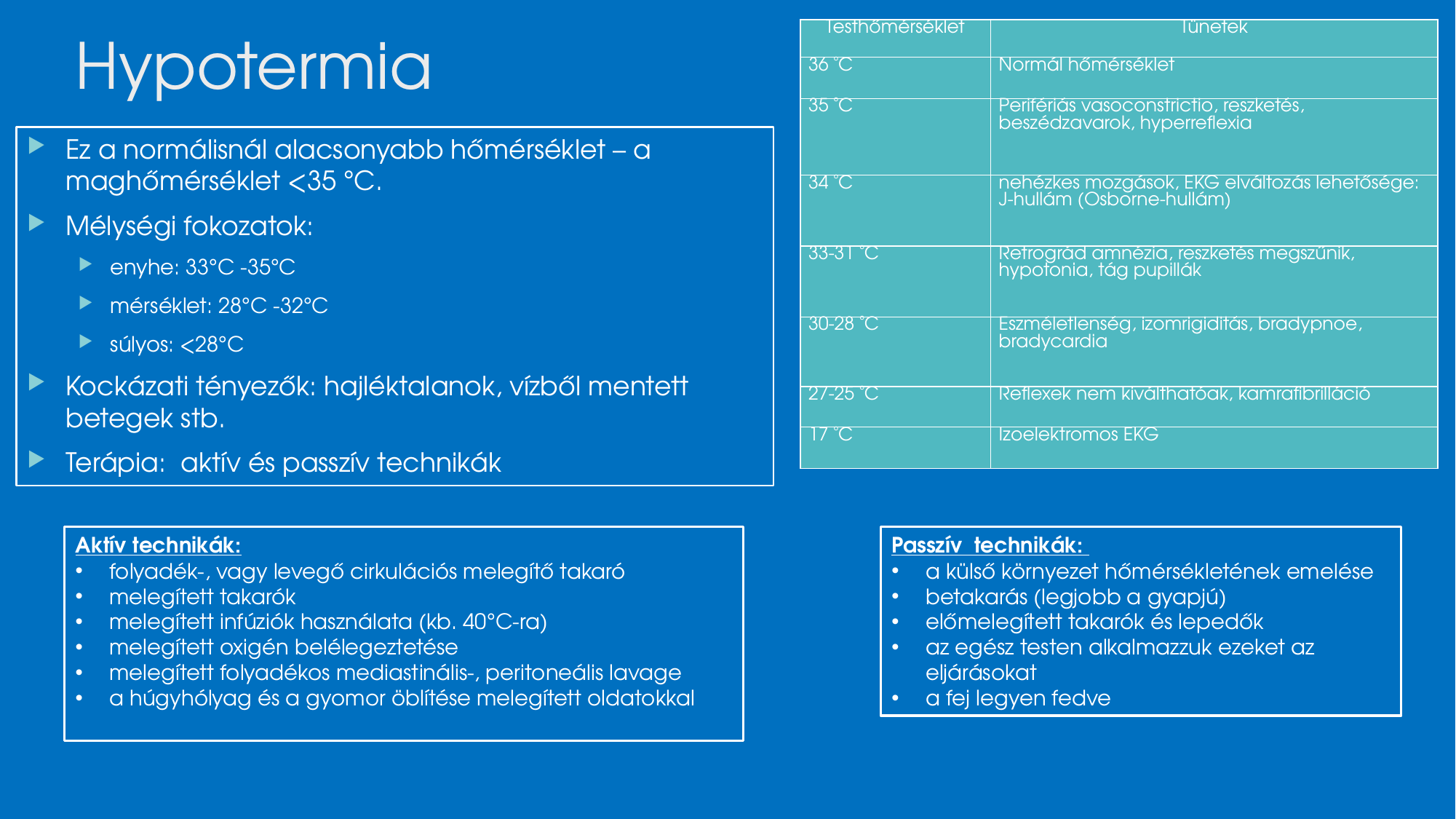

# Hypotermia
| Testhőmérséklet | Tünetek |
| --- | --- |
| 36 °C | Normál hőmérséklet |
| 35 °C | Perifériás vasoconstrictio, reszketés, beszédzavarok, hyperreflexia |
| 34 °C | nehézkes mozgások, EKG elváltozás lehetősége: J-hullám (Osborne-hullám) |
| 33-31 °C | Retrográd amnézia, reszketés megszűnik, hypotonia, tág pupillák |
| 30-28 °C | Eszméletlenség, izomrigiditás, bradypnoe, bradycardia |
| 27-25 °C | Reflexek nem kiválthatóak, kamrafibrilláció |
| 17 °C | Izoelektromos EKG |
5
Ez a normálisnál alacsonyabb hőmérséklet – a maghőmérséklet <35 °C.
Mélységi fokozatok:
enyhe: 33°C -35°C
mérséklet: 28°C -32°C
súlyos: <28°C
Kockázati tényezők: hajléktalanok, vízből mentett betegek stb.
Terápia:  aktív és passzív technikák

Aktív technikák:
folyadék-, vagy levegő cirkulációs melegítő takaró
melegített takarók
melegített infúziók használata (kb. 40°C-ra)
melegített oxigén belélegeztetése
melegített folyadékos mediastinális-, peritoneális lavage
a húgyhólyag és a gyomor öblítése melegített oldatokkal

Passzív  technikák:
a külső környezet hőmérsékletének emelése
betakarás (legjobb a gyapjú)
előmelegített takarók és lepedők
az egész testen alkalmazzuk ezeket az eljárásokat
a fej legyen fedve